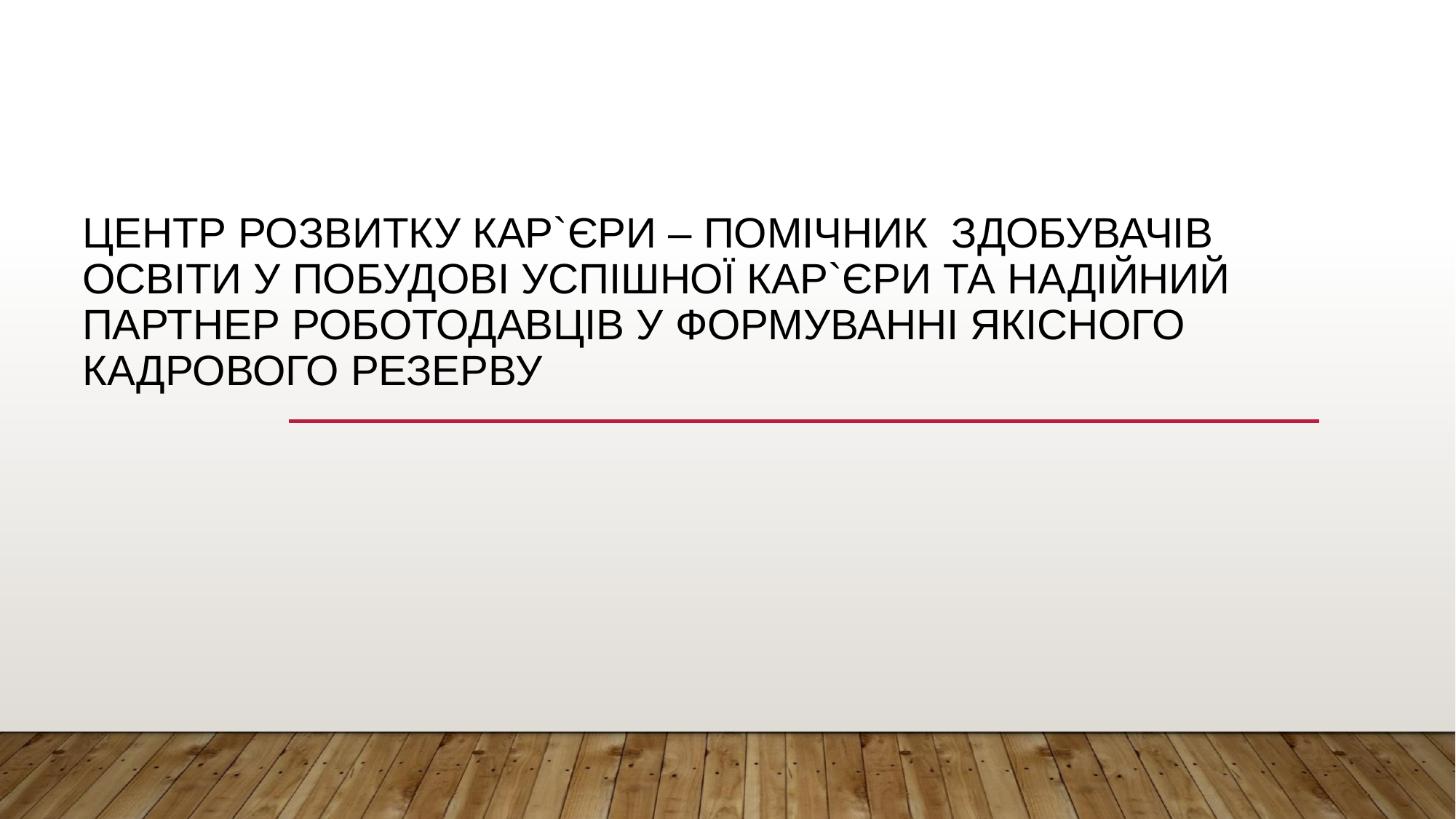

# ЦЕНТР РОЗВИТКУ КАР`ЄРИ – ПОМІЧНИК  ЗДОБУВАЧІВ ОСВІТИ У ПОБУДОВІ УСПІШНОЇ КАР`ЄРИ ТА НАДІЙНИЙ ПАРТНЕР РОБОТОДАВЦІВ У ФОРМУВАННІ ЯКІСНОГО КАДРОВОГО РЕЗЕРВУ